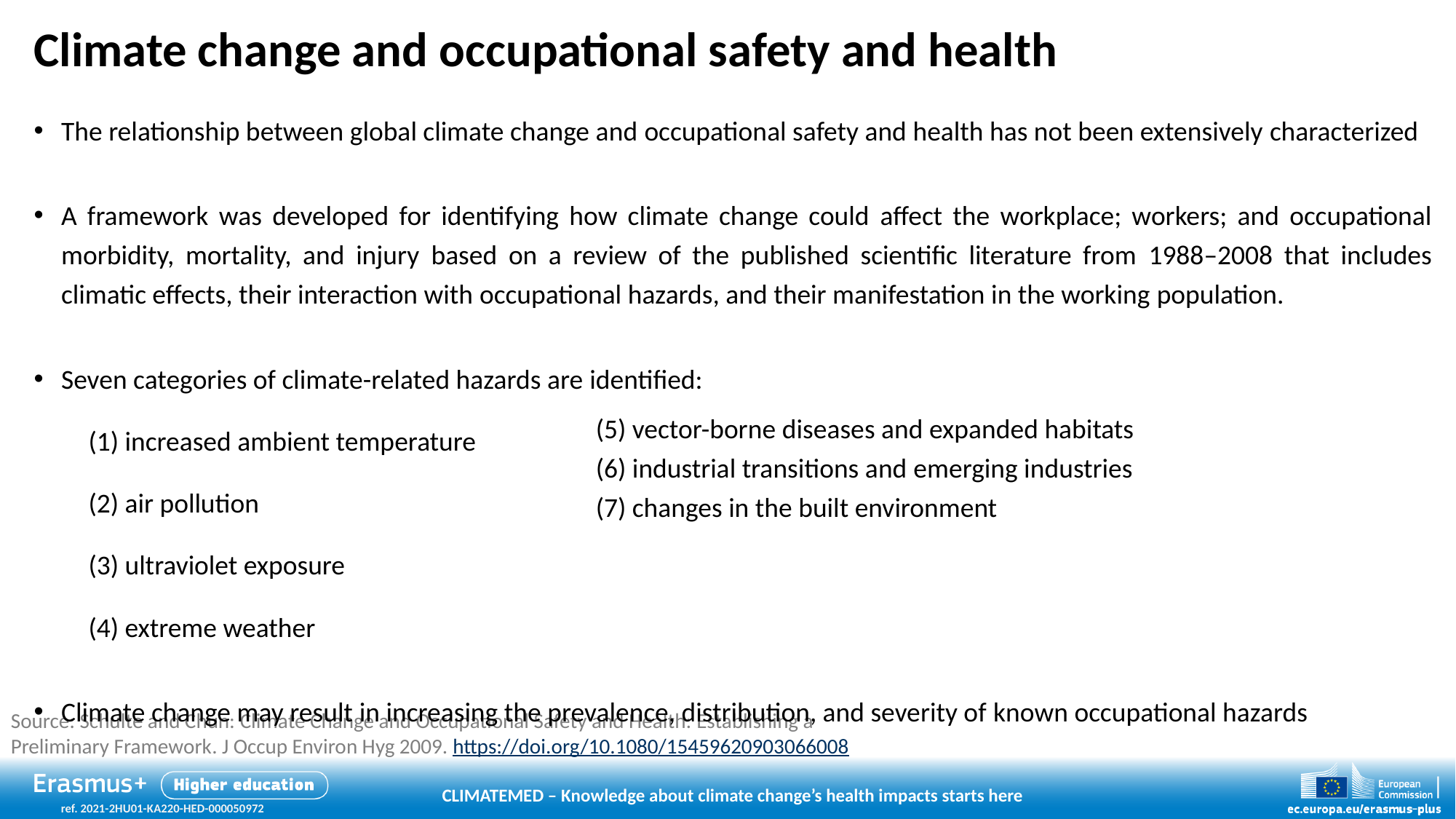

# Climate change and occupational safety and health
The relationship between global climate change and occupational safety and health has not been extensively characterized
A framework was developed for identifying how climate change could affect the workplace; workers; and occupational morbidity, mortality, and injury based on a review of the published scientific literature from 1988–2008 that includes climatic effects, their interaction with occupational hazards, and their manifestation in the working population.
Seven categories of climate-related hazards are identified:
(1) increased ambient temperature
(2) air pollution
(3) ultraviolet exposure
(4) extreme weather
Climate change may result in increasing the prevalence, distribution, and severity of known occupational hazards
(5) vector-borne diseases and expanded habitats
(6) industrial transitions and emerging industries
(7) changes in the built environment
Source: Schulte and Chun: Climate Change and Occupational Safety and Health: Establishing a Preliminary Framework. J Occup Environ Hyg 2009. https://doi.org/10.1080/15459620903066008